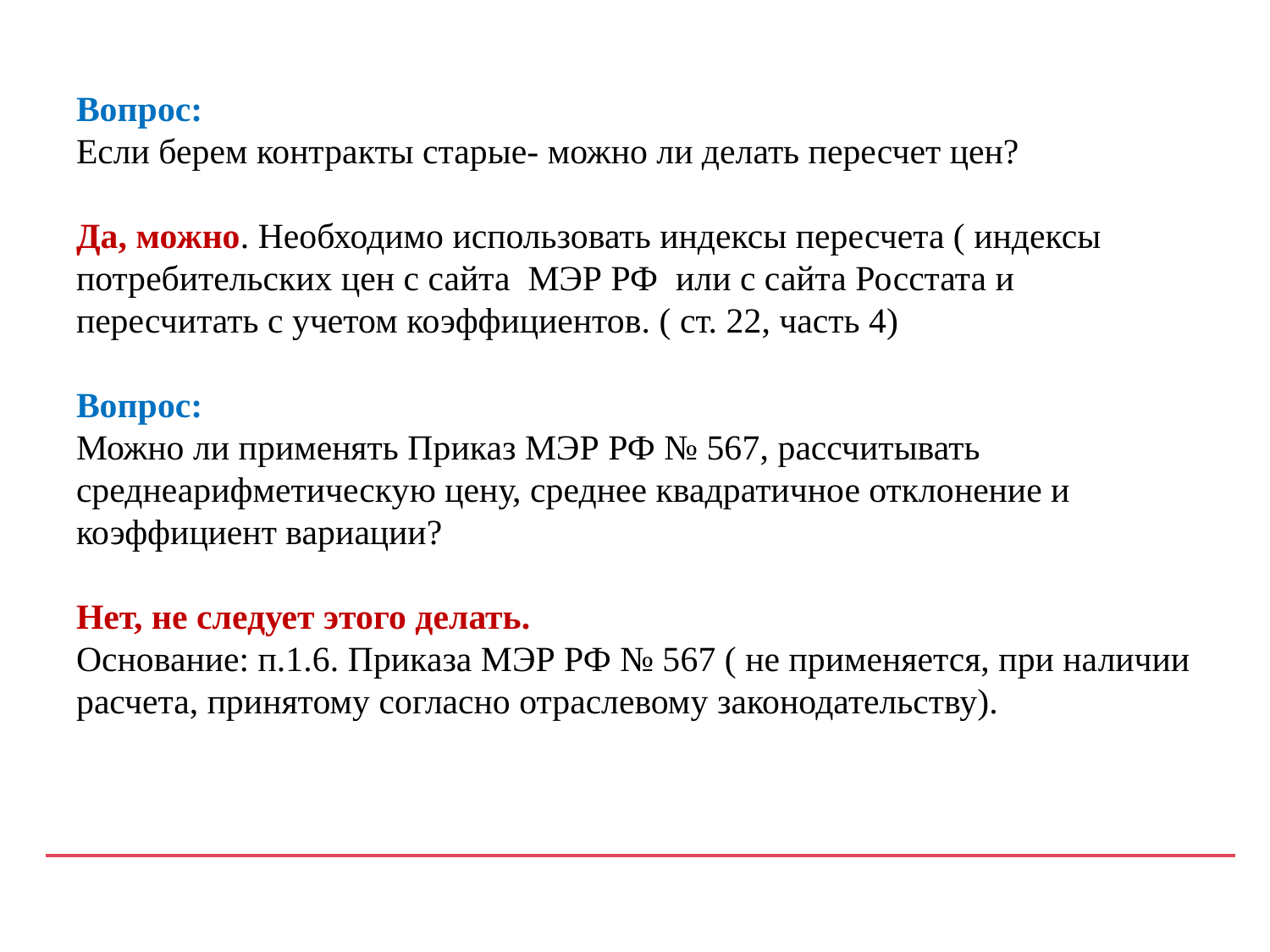

# Вопрос: Если берем контракты старые- можно ли делать пересчет цен? Да, можно. Необходимо использовать индексы пересчета ( индексы  потребительских цен с сайта  МЭР РФ  или с сайта Росстата и пересчитать с учетом коэффициентов. ( ст. 22, часть 4) Вопрос: Можно ли применять Приказ МЭР РФ № 567, рассчитывать среднеарифметическую цену, среднее квадратичное отклонение и коэффициент вариации? Нет, не следует этого делать. Основание: п.1.6. Приказа МЭР РФ № 567 ( не применяется, при наличии расчета, принятому согласно отраслевому законодательству).